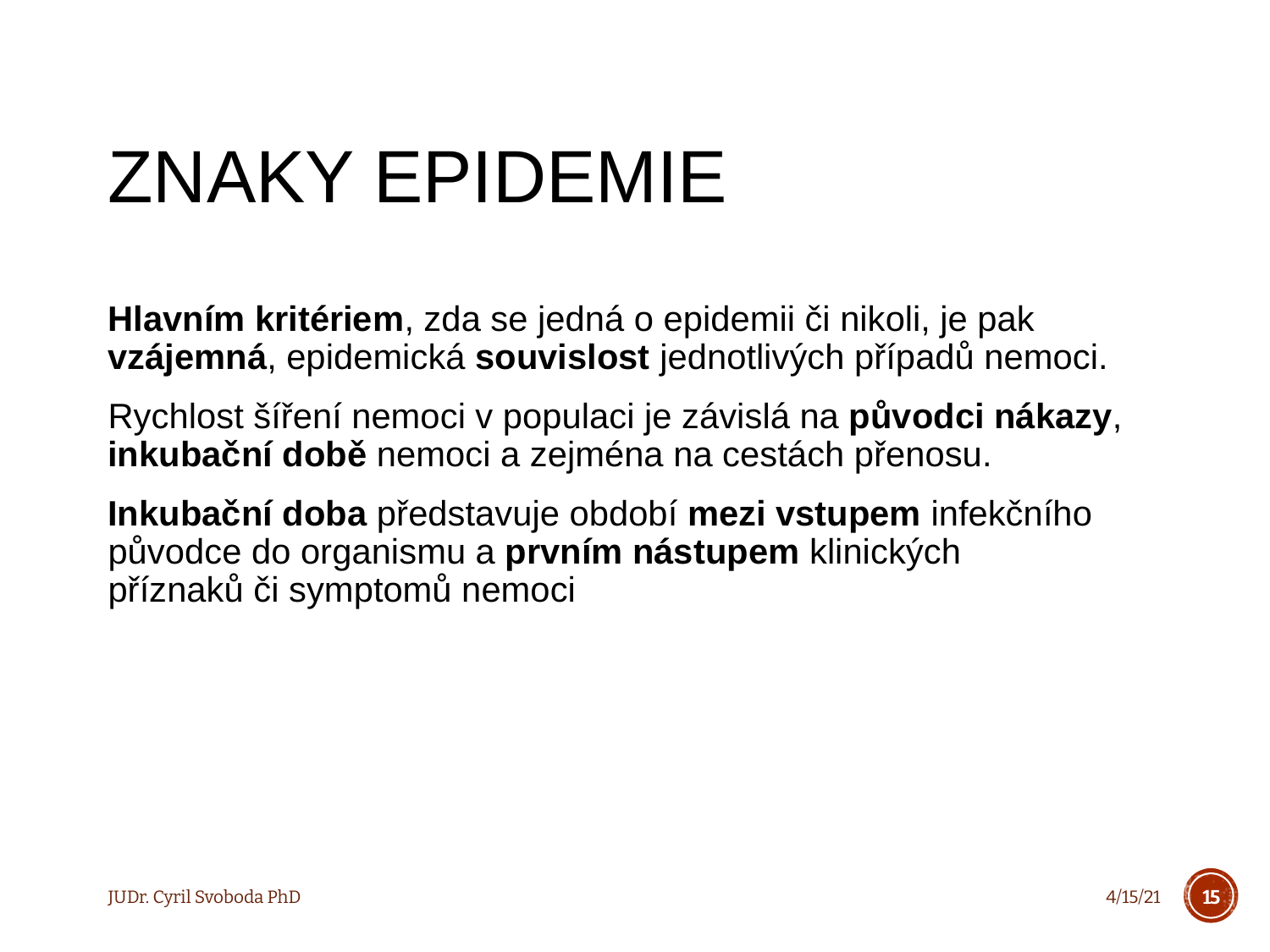

# Znaky epidemie
Hlavním kritériem, zda se jedná o epidemii či nikoli, je pak vzájemná, epidemická souvislost jednotlivých případů nemoci.
Rychlost šíření nemoci v populaci je závislá na původci nákazy, inkubační době nemoci a zejména na cestách přenosu.
Inkubační doba představuje období mezi vstupem infekčního původce do organismu a prvním nástupem klinických příznaků či symptomů nemoci
JUDr. Cyril Svoboda PhD
4/15/21
15